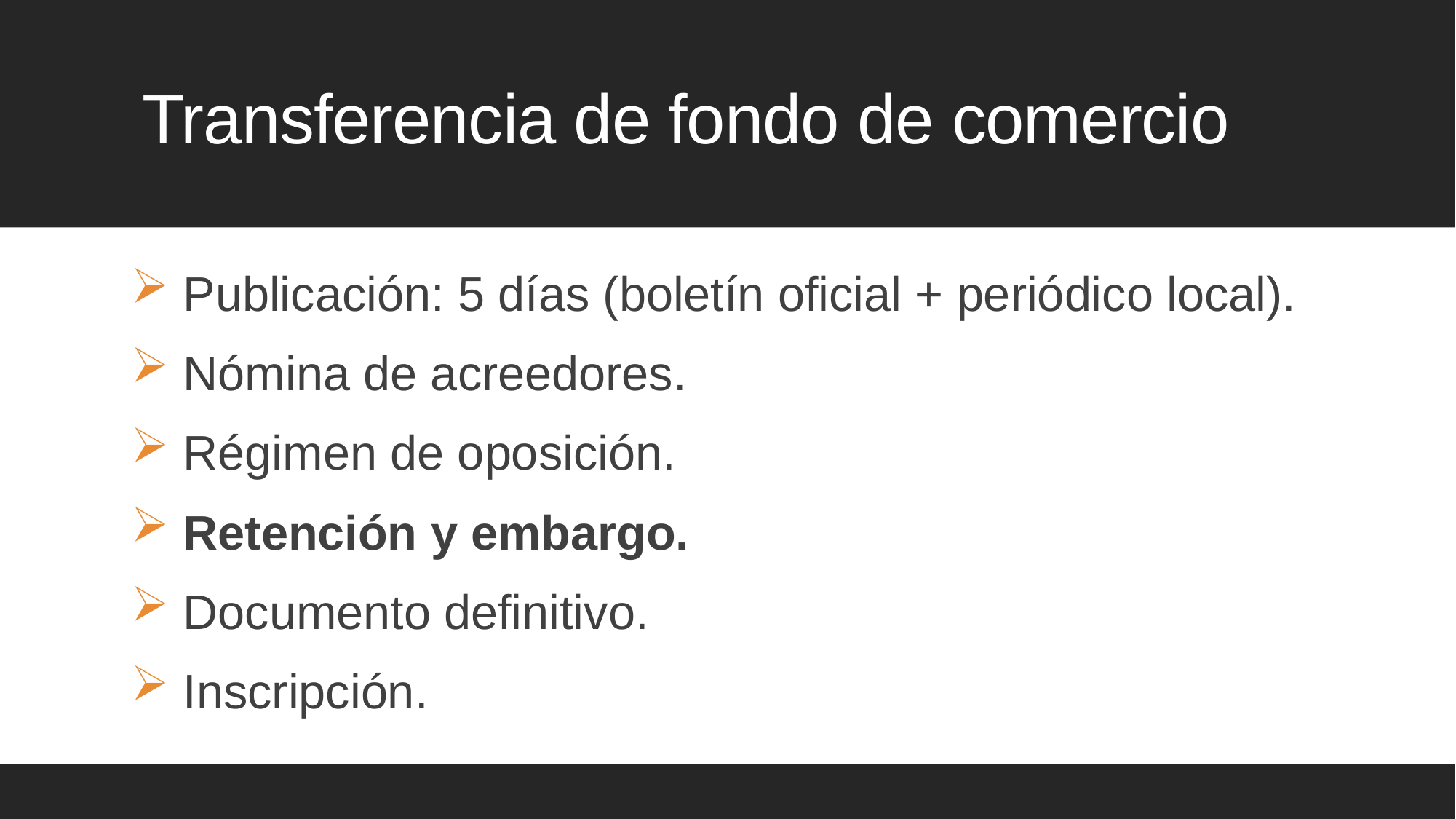

# Transferencia de fondo de comercio
 Publicación: 5 días (boletín oficial + periódico local).
 Nómina de acreedores.
 Régimen de oposición.
 Retención y embargo.
 Documento definitivo.
 Inscripción.